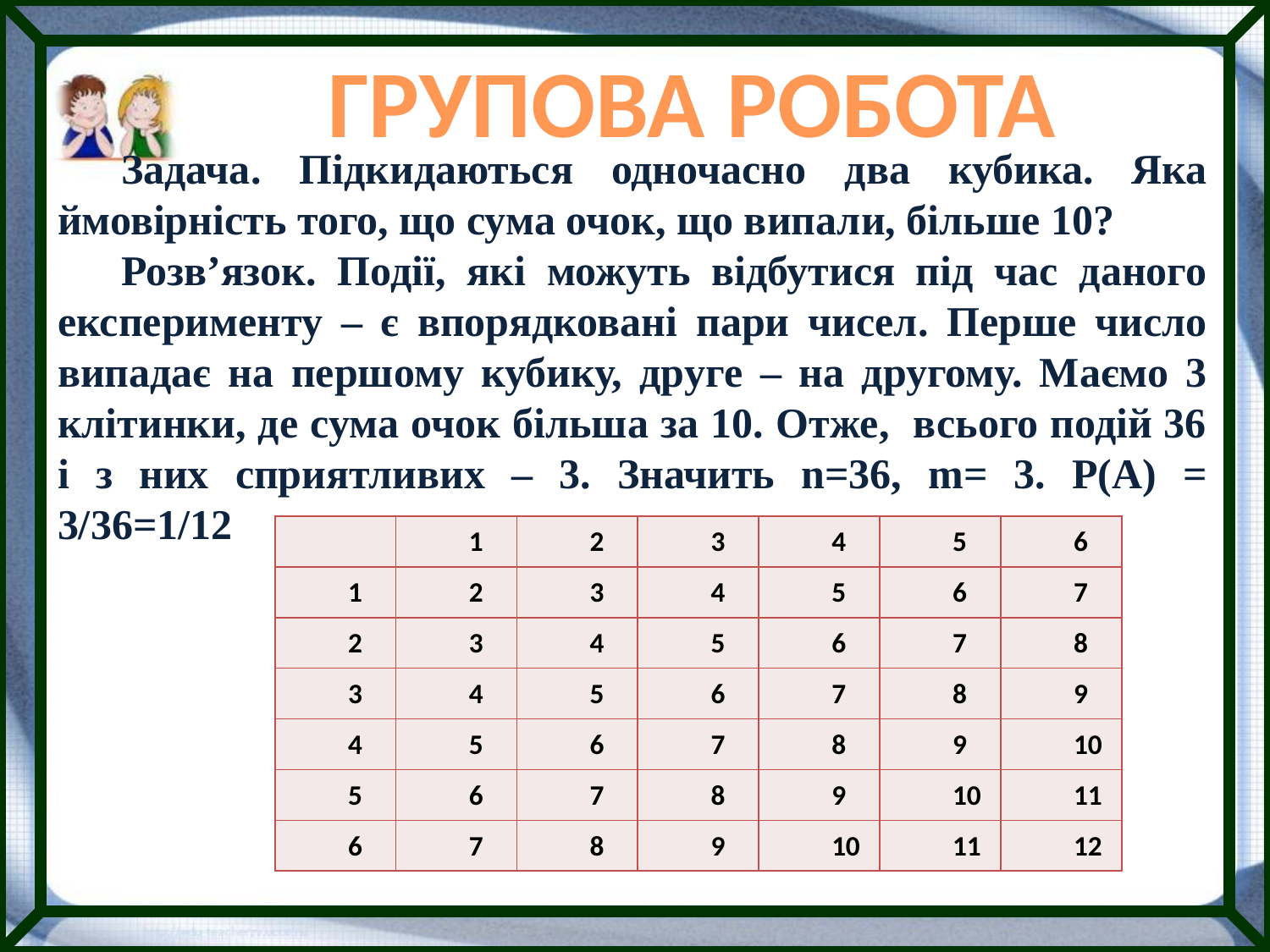

ГРУПОВА РОБОТА

Задача. Підкидаються одночасно два кубика. Яка ймовірність того, що сума очок, що випали, більше 10?
Розв’язок. Події, які можуть відбутися під час даного експерименту – є впорядковані пари чисел. Перше число випадає на першому кубику, друге – на другому. Маємо 3 клітинки, де сума очок більша за 10. Отже,  всього подій 36 і з них сприятливих – 3. Значить n=36, m= 3. Р(А) = 3/36=1/12
|  | 1 | 2 | 3 | 4 | 5 | 6 |
| --- | --- | --- | --- | --- | --- | --- |
| 1 | 2 | 3 | 4 | 5 | 6 | 7 |
| 2 | 3 | 4 | 5 | 6 | 7 | 8 |
| 3 | 4 | 5 | 6 | 7 | 8 | 9 |
| 4 | 5 | 6 | 7 | 8 | 9 | 10 |
| 5 | 6 | 7 | 8 | 9 | 10 | 11 |
| 6 | 7 | 8 | 9 | 10 | 11 | 12 |